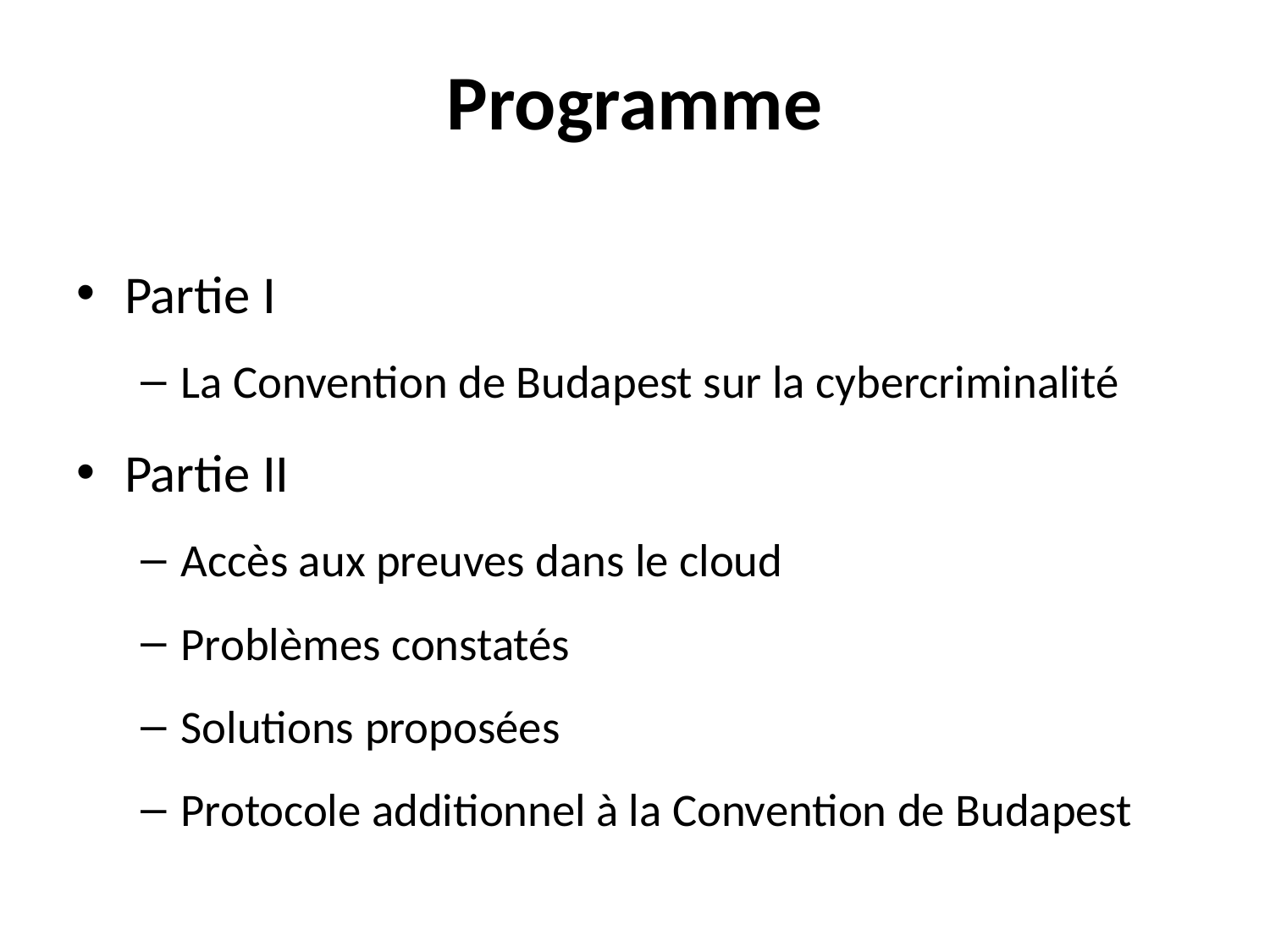

# Programme
Partie I
La Convention de Budapest sur la cybercriminalité
Partie II
Accès aux preuves dans le cloud
Problèmes constatés
Solutions proposées
Protocole additionnel à la Convention de Budapest